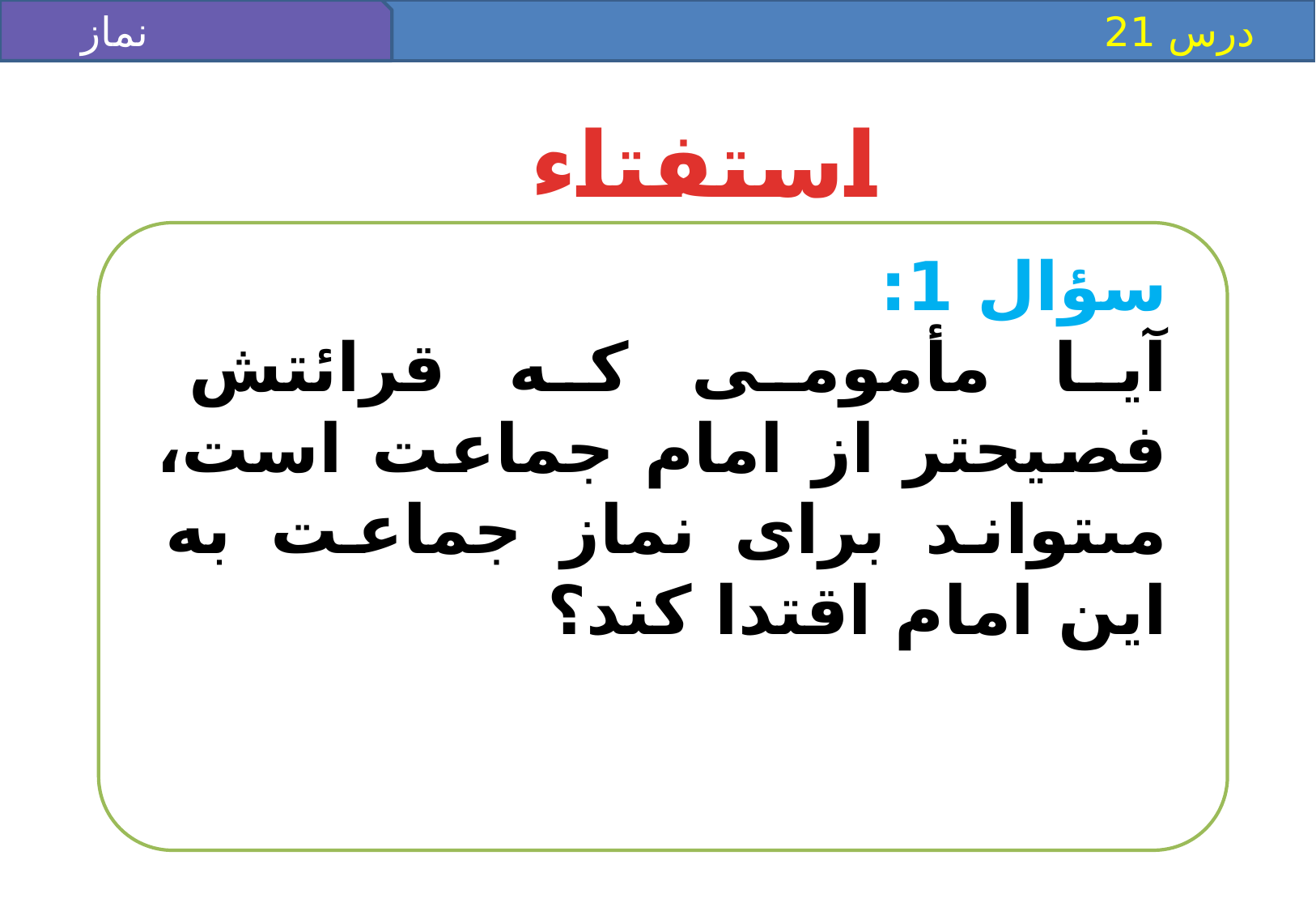

نماز جماعت(1)
 درس 21
استفتاء

سؤال 1:
آيا مأمومى كه قرائتش فصيح‏تر از امام جماعت است، مى‏تواند براى نماز جماعت به اين امام اقتدا كند؟